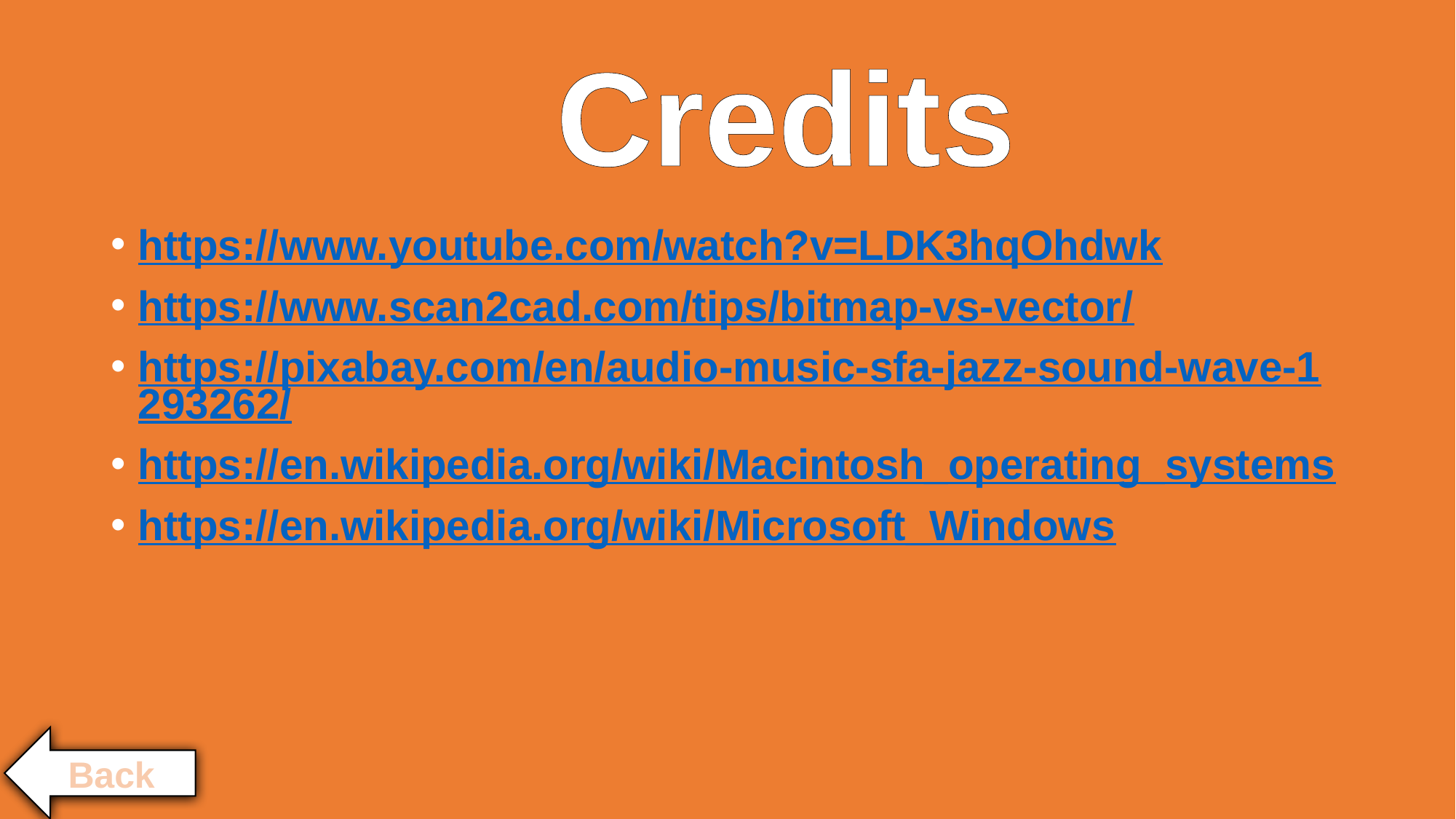

# Credits
https://www.youtube.com/watch?v=LDK3hqOhdwk
https://www.scan2cad.com/tips/bitmap-vs-vector/
https://pixabay.com/en/audio-music-sfa-jazz-sound-wave-1293262/
https://en.wikipedia.org/wiki/Macintosh_operating_systems
https://en.wikipedia.org/wiki/Microsoft_Windows

Back